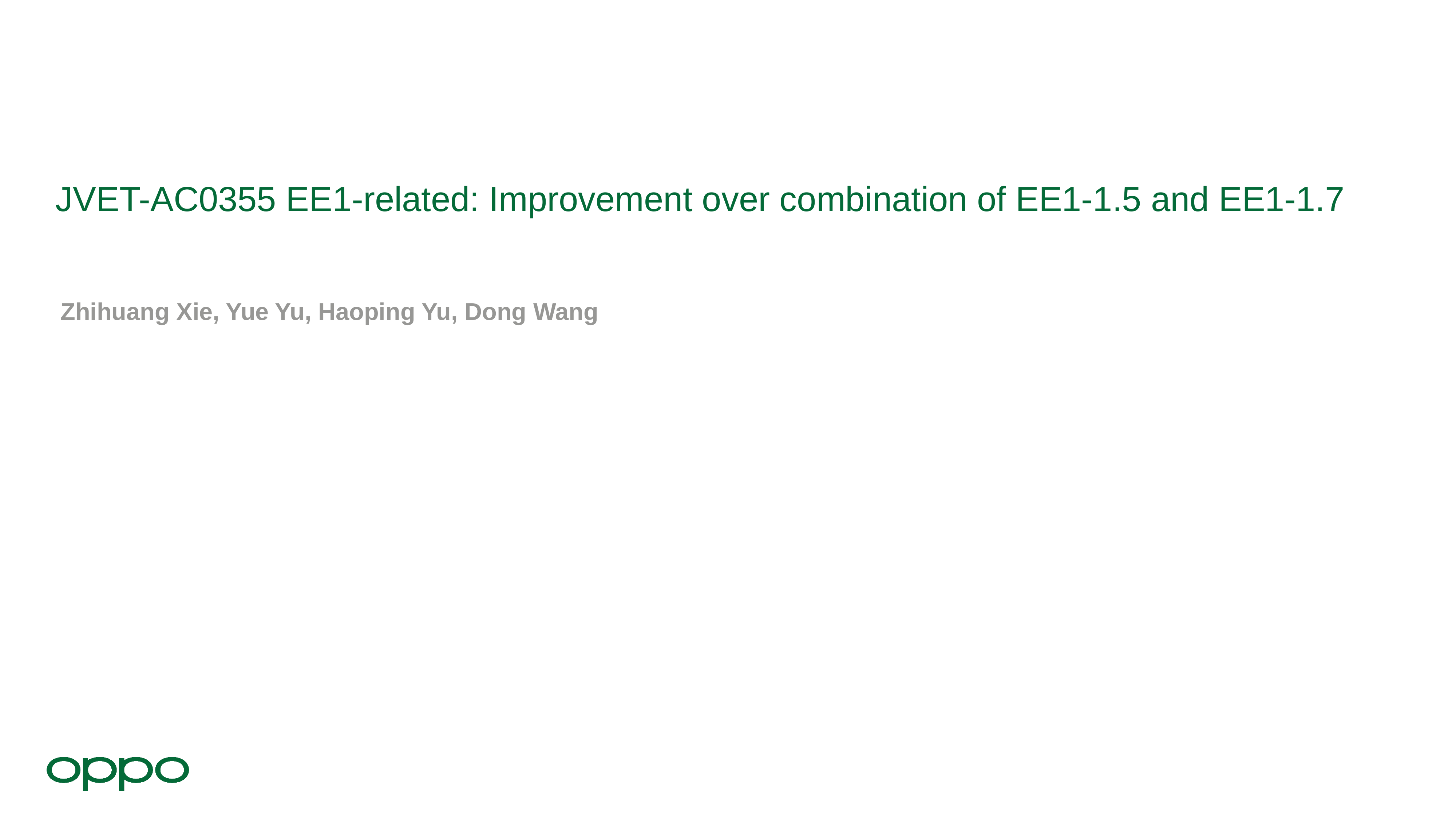

# JVET-AC0355 EE1-related: Improvement over combination of EE1-1.5 and EE1-1.7
Zhihuang Xie, Yue Yu, Haoping Yu, Dong Wang